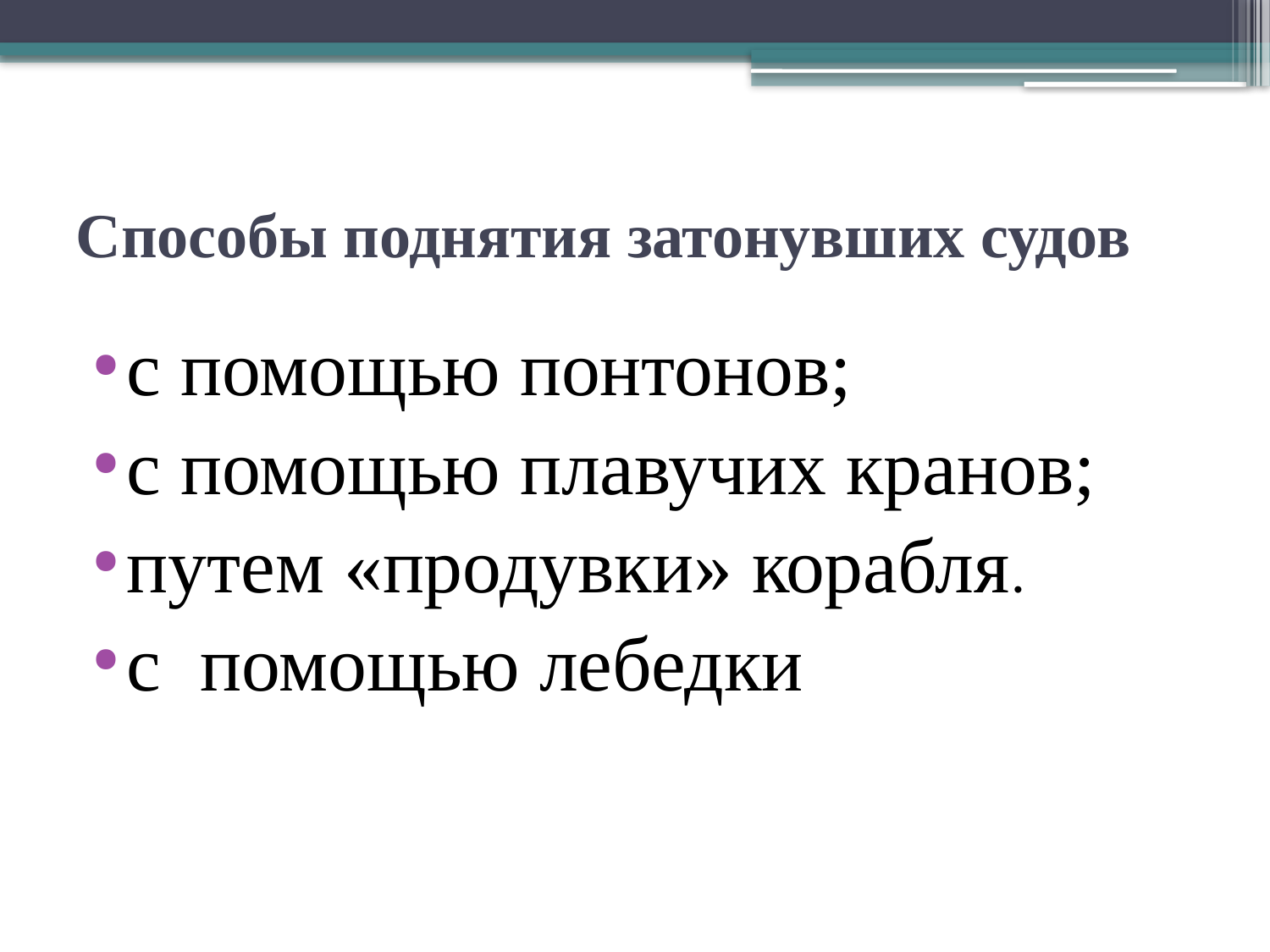

# Способы поднятия затонувших судов
с помощью понтонов;
с помощью плавучих кранов;
путем «продувки» корабля.
с  помощью лебедки